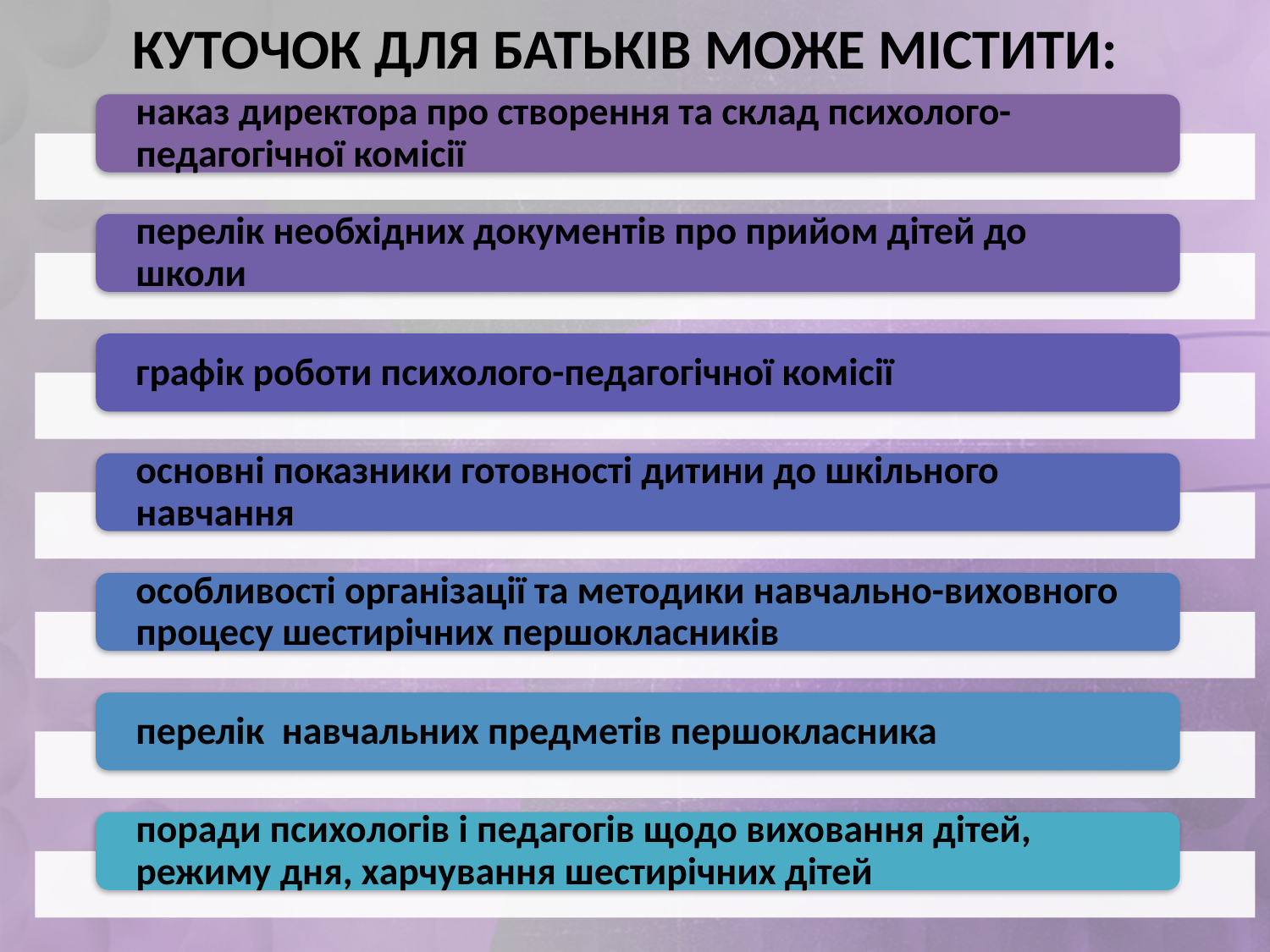

КУТОЧОК ДЛЯ БАТЬКІВ МОЖЕ МІСТИТИ:
наказ директора про створення та склад психолого-педагогічної комісії
перелік необхідних документів про прийом дітей до школи
графік роботи психолого-педагогічної комісії
основні показники готовності дитини до шкільного навчання
особливості організації та методики навчально-виховного процесу шестирічних першокласників
перелік  навчальних предметів першокласника
поради психологів і педагогів щодо виховання дітей, режиму дня, харчування шестирічних дітей